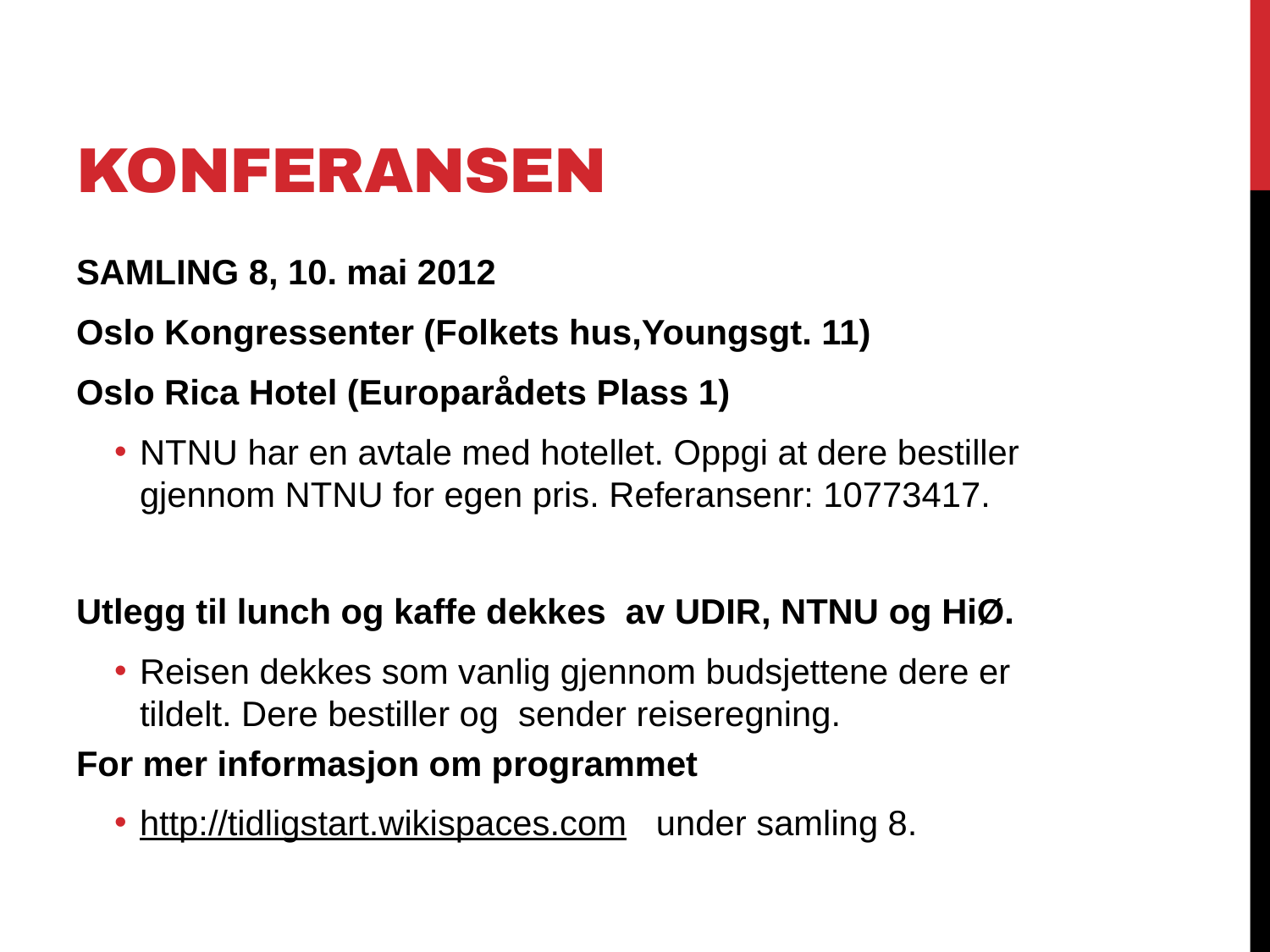

# Konferansen
SAMLING 8, 10. mai 2012
Oslo Kongressenter (Folkets hus,Youngsgt. 11)
Oslo Rica Hotel (Europarådets Plass 1)
NTNU har en avtale med hotellet. Oppgi at dere bestiller gjennom NTNU for egen pris. Referansenr: 10773417.

Utlegg til lunch og kaffe dekkes  av UDIR, NTNU og HiØ.
Reisen dekkes som vanlig gjennom budsjettene dere er tildelt. Dere bestiller og  sender reiseregning.
For mer informasjon om programmet
http://tidligstart.wikispaces.com   under samling 8.